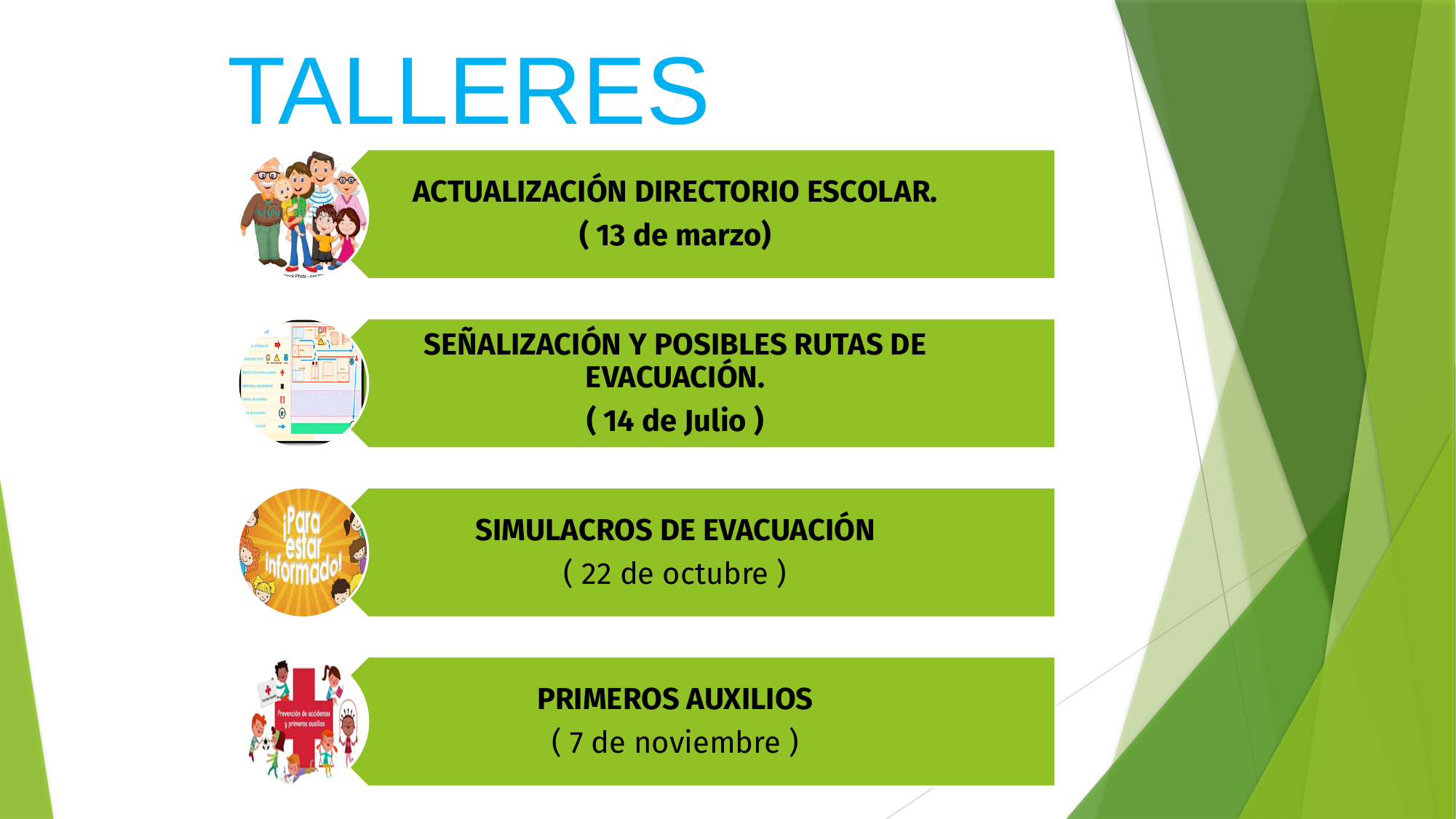

TALLERES
#
ACTUALIZACIÓN DIRECTORIO ESCOLAR.
( 13 de marzo)
SEÑALIZACIÓN Y POSIBLES RUTAS DE EVACUACIÓN.
( 14 de Julio )
SIMULACROS DE EVACUACIÓN
( 22 de octubre )
PRIMEROS AUXILIOS
( 7 de noviembre )